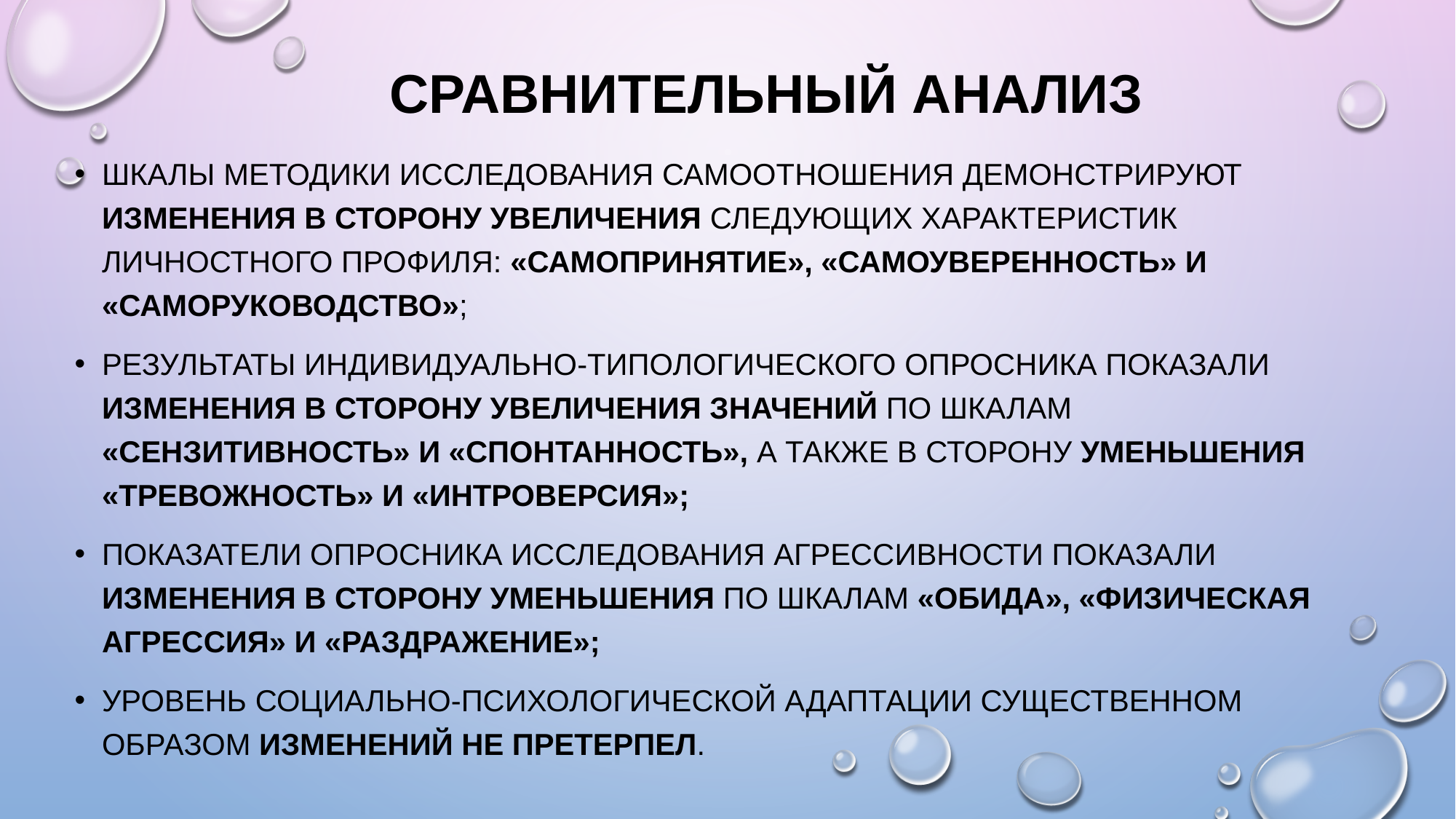

# Сравнительный анализ
шкалы методики исследования самоотношения демонстрируют изменения в сторону увеличения следующих характеристик личностного профиля: «самопринятие», «самоуверенность» и «саморуководство»;
Результаты индивидуально-типологического опросника показали изменения в сторону увеличения значений по шкалам «сензитивность» и «спонтанность», а также в сторону уменьшения «тревожность» и «интроверсия»;
Показатели опросника исследования агрессивности показали изменения в сторону уменьшения по шкалам «обида», «физическая агрессия» и «раздражение»;
Уровень социально-психологической адаптации существенном образом изменений не претерпел.